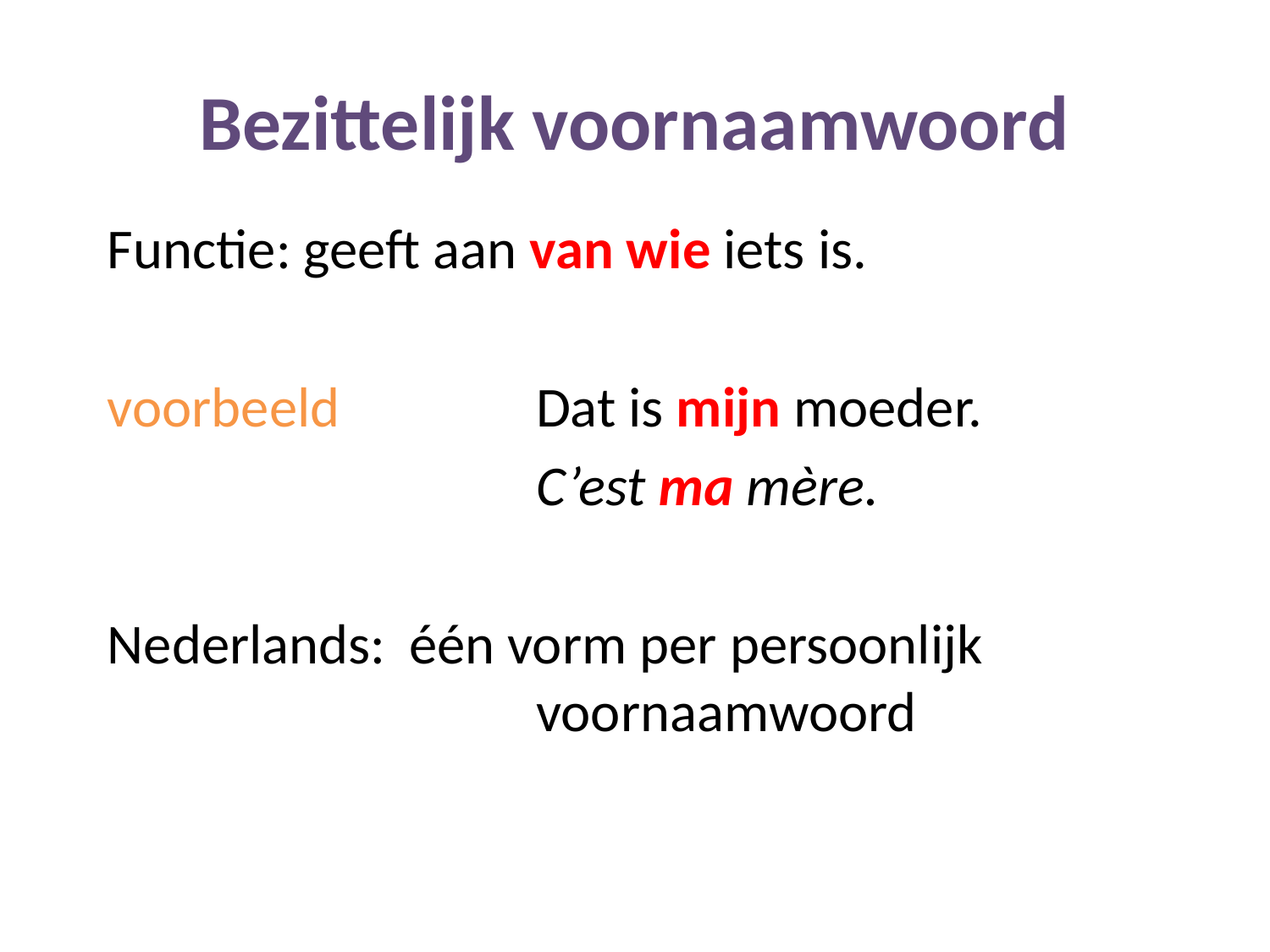

Bezittelijk voornaamwoord
Functie: geeft aan van wie iets is.

voorbeeld		Dat is mijn moeder.
				C’est ma mère.

Nederlands: 	één vorm per persoonlijk  				voornaamwoord